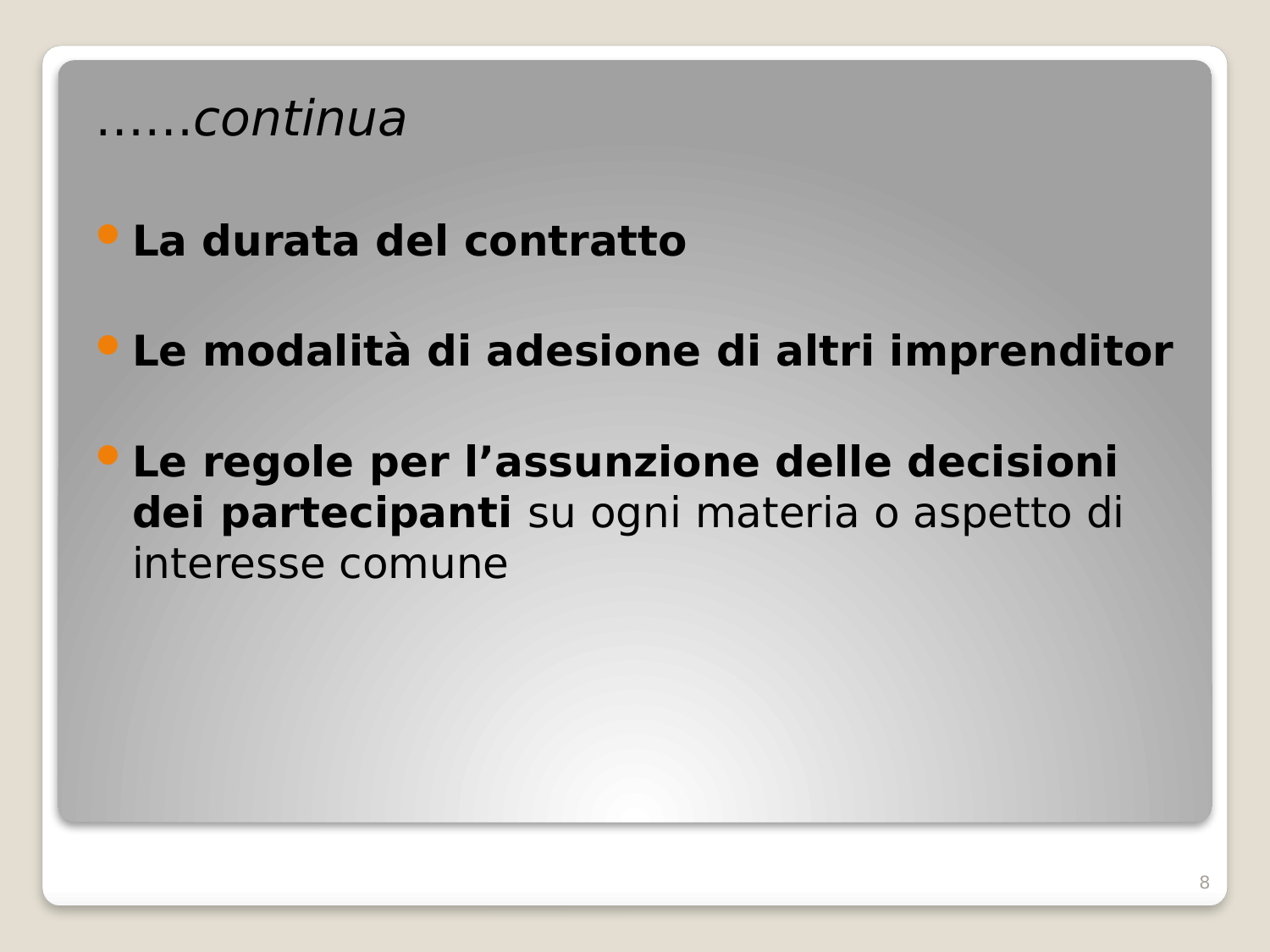

……continua

La durata del contratto

Le modalità di adesione di altri imprenditor

Le regole per l’assunzione delle decisioni dei partecipanti su ogni materia o aspetto di interesse comune

8